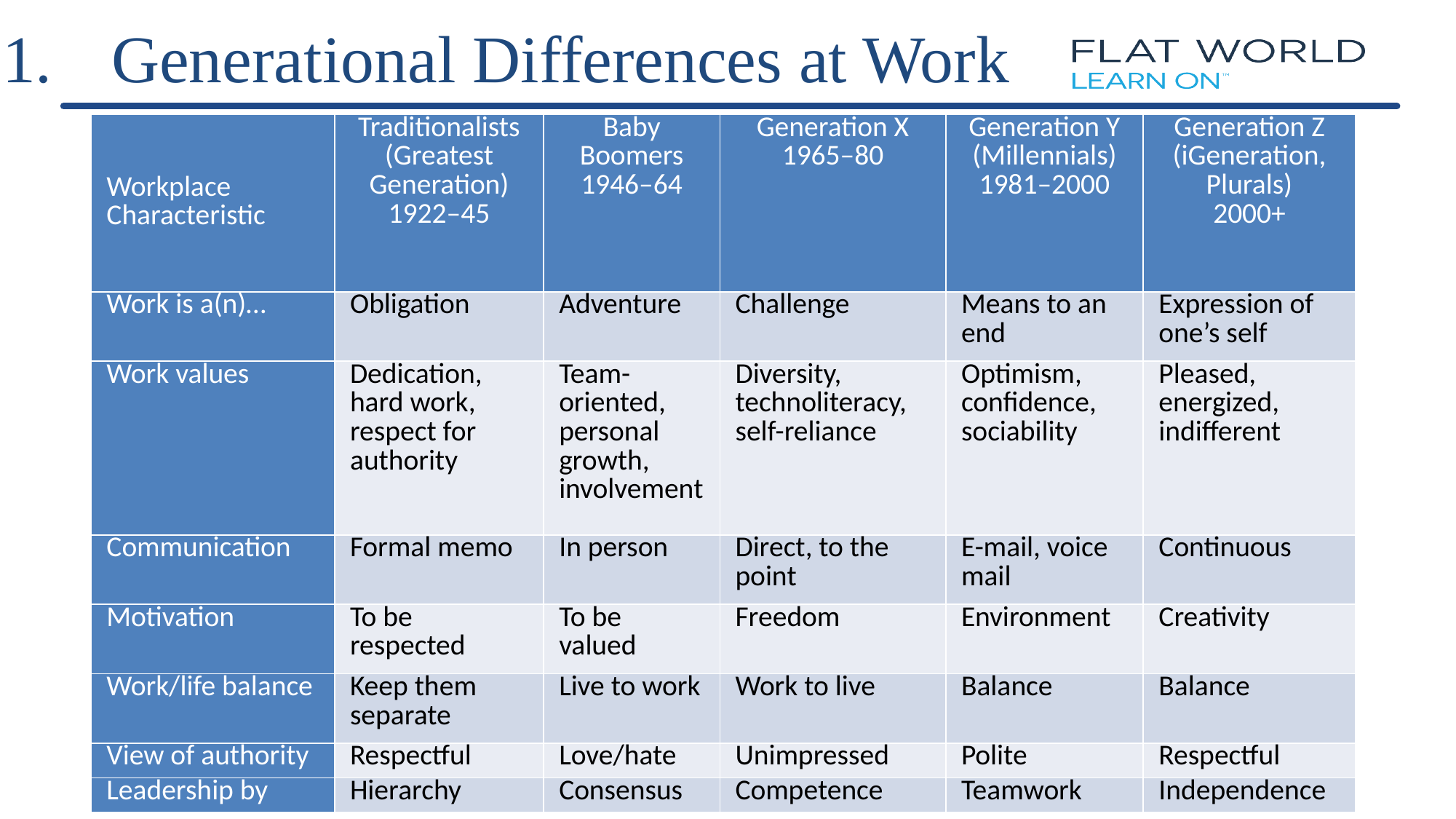

# 1.	Generational Differences at Work
| Workplace Characteristic | Traditionalists (Greatest Generation) 1922–45 | Baby Boomers 1946–64 | Generation X 1965–80 | Generation Y (Millennials) 1981–2000 | Generation Z (iGeneration, Plurals) 2000+ |
| --- | --- | --- | --- | --- | --- |
| Work is a(n)… | Obligation | Adventure | Challenge | Means to an end | Expression of one’s self |
| Work values | Dedication, hard work, respect for authority | Team-oriented, personal growth, involvement | Diversity, technoliteracy, self-reliance | Optimism, confidence, sociability | Pleased, energized, indifferent |
| Communication | Formal memo | In person | Direct, to the point | E-mail, voice mail | Continuous |
| Motivation | To be respected | To be valued | Freedom | Environment | Creativity |
| Work/life balance | Keep them separate | Live to work | Work to live | Balance | Balance |
| View of authority | Respectful | Love/hate | Unimpressed | Polite | Respectful |
| Leadership by | Hierarchy | Consensus | Competence | Teamwork | Independence |